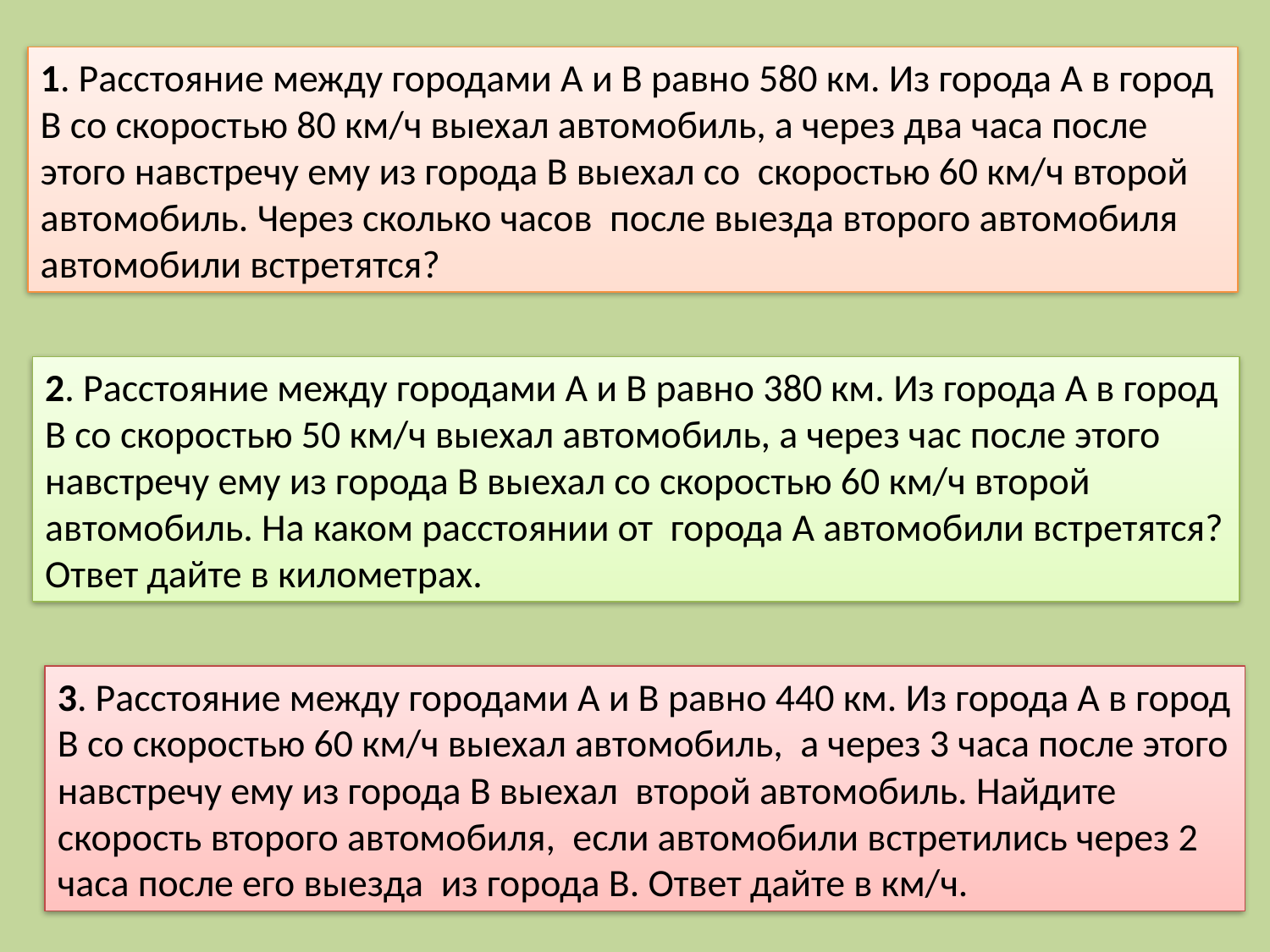

1. Расстояние между городами А и В равно 580 км. Из города А в город В со скоростью 80 км/ч выехал автомобиль, а через два часа после этого навстречу ему из города В выехал со  скоростью 60 км/ч второй автомобиль. Через сколько часов  после выезда второго автомобиля автомобили встретятся?
2. Расстояние между городами А и В равно 380 км. Из города А в город В со скоростью 50 км/ч выехал автомобиль, а через час после этого навстречу ему из города В выехал со скоростью 60 км/ч второй автомобиль. На каком расстоянии от  города А автомобили встретятся? Ответ дайте в километрах.
3. Расстояние между городами А и В равно 440 км. Из города А в город В со скоростью 60 км/ч выехал автомобиль,  а через 3 часа после этого навстречу ему из города В выехал  второй автомобиль. Найдите скорость второго автомобиля,  если автомобили встретились через 2 часа после его выезда  из города В. Ответ дайте в км/ч.